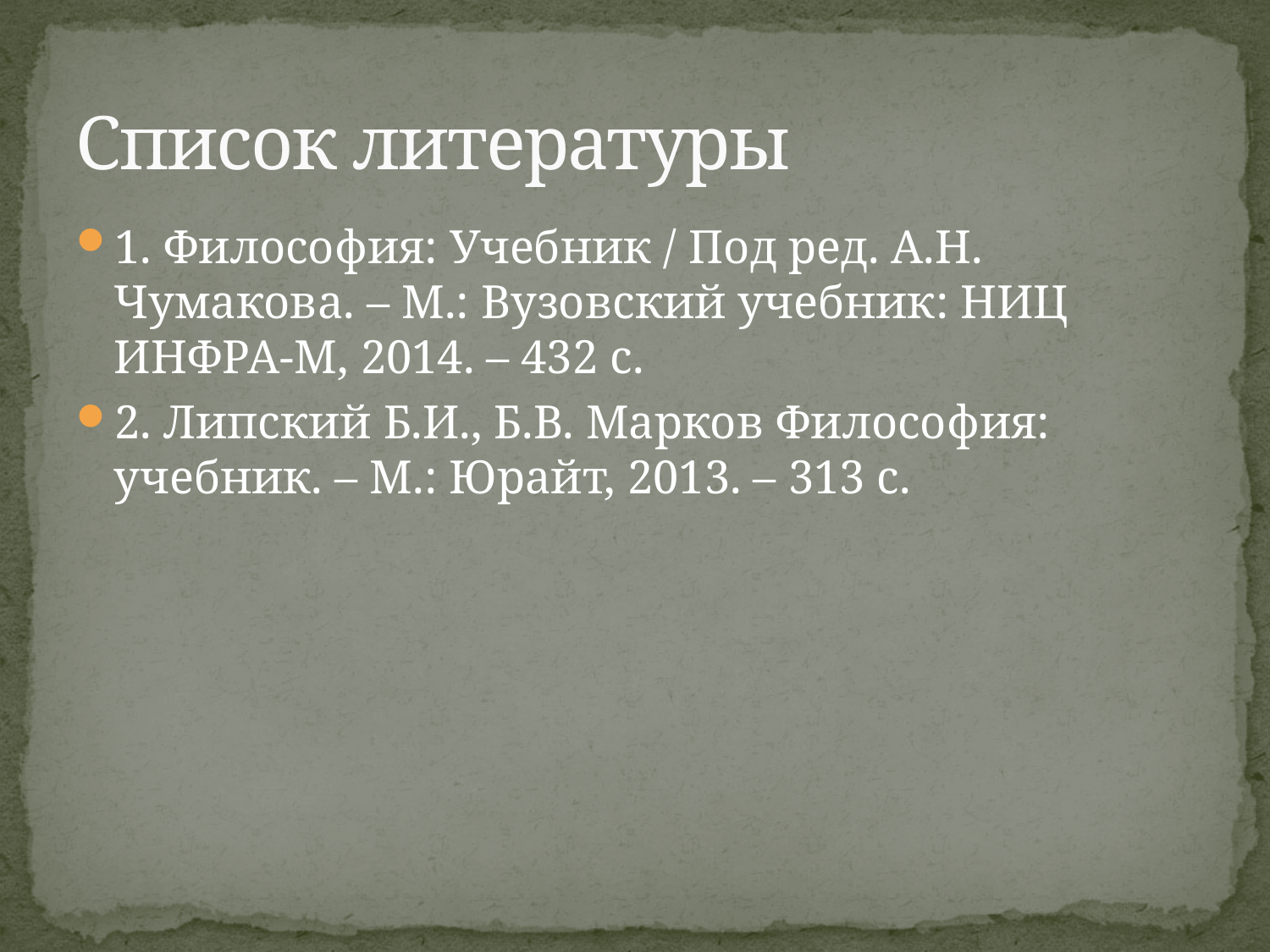

# Список литературы
1. Философия: Учебник / Под ред. А.Н. Чумакова. – М.: Вузовский учебник: НИЦ ИНФРА-М, 2014. – 432 с.
2. Липский Б.И., Б.В. Марков Философия: учебник. – М.: Юрайт, 2013. – 313 с.